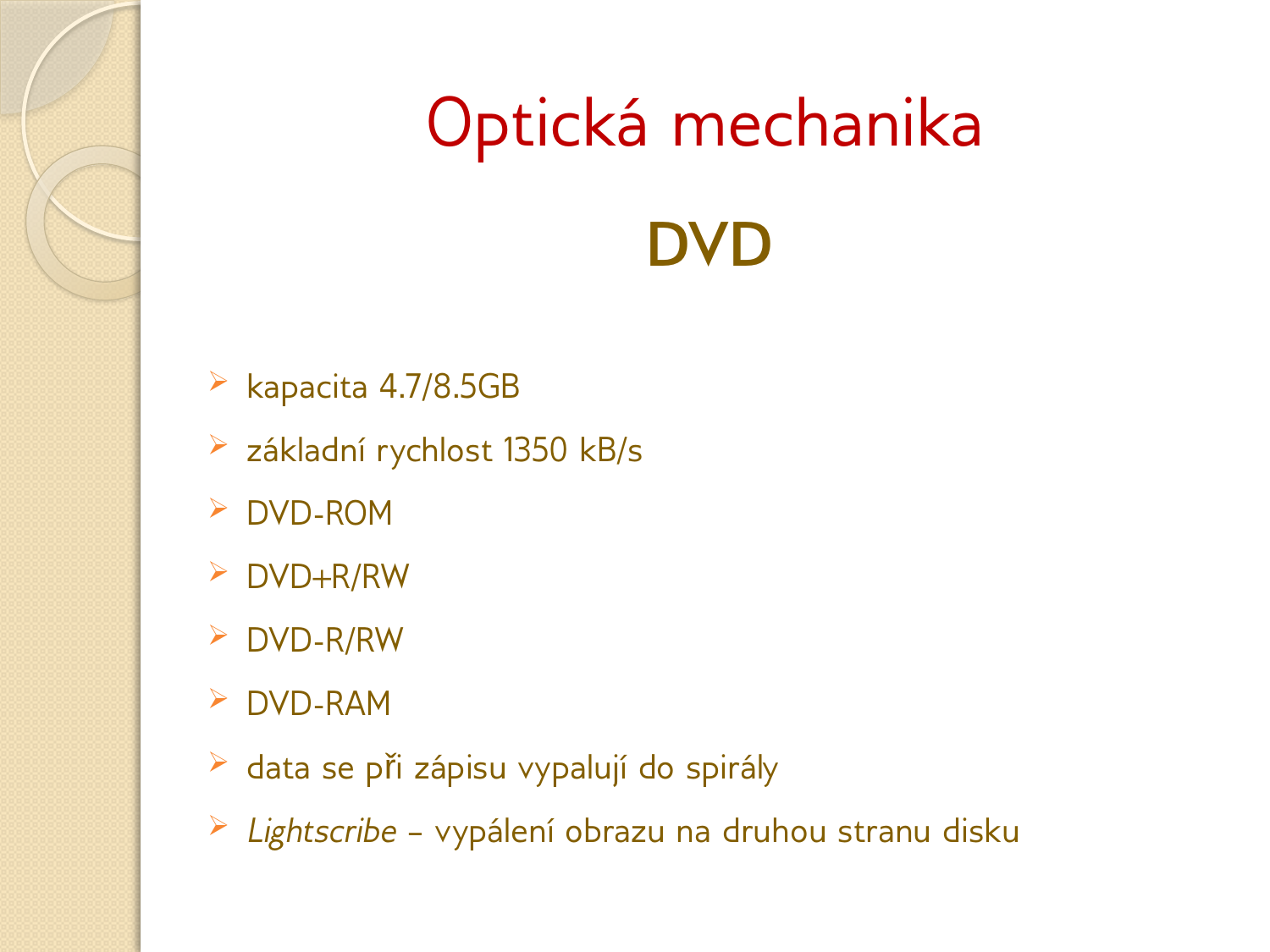

# Optická mechanika
DVD

kapacita 4.7/8.5GB
základní rychlost 1350 kB/s
DVD-ROM
DVD+R/RW
DVD-R/RW
DVD-RAM
data se při zápisu vypalují do spirály
Lightscribe – vypálení obrazu na druhou stranu disku